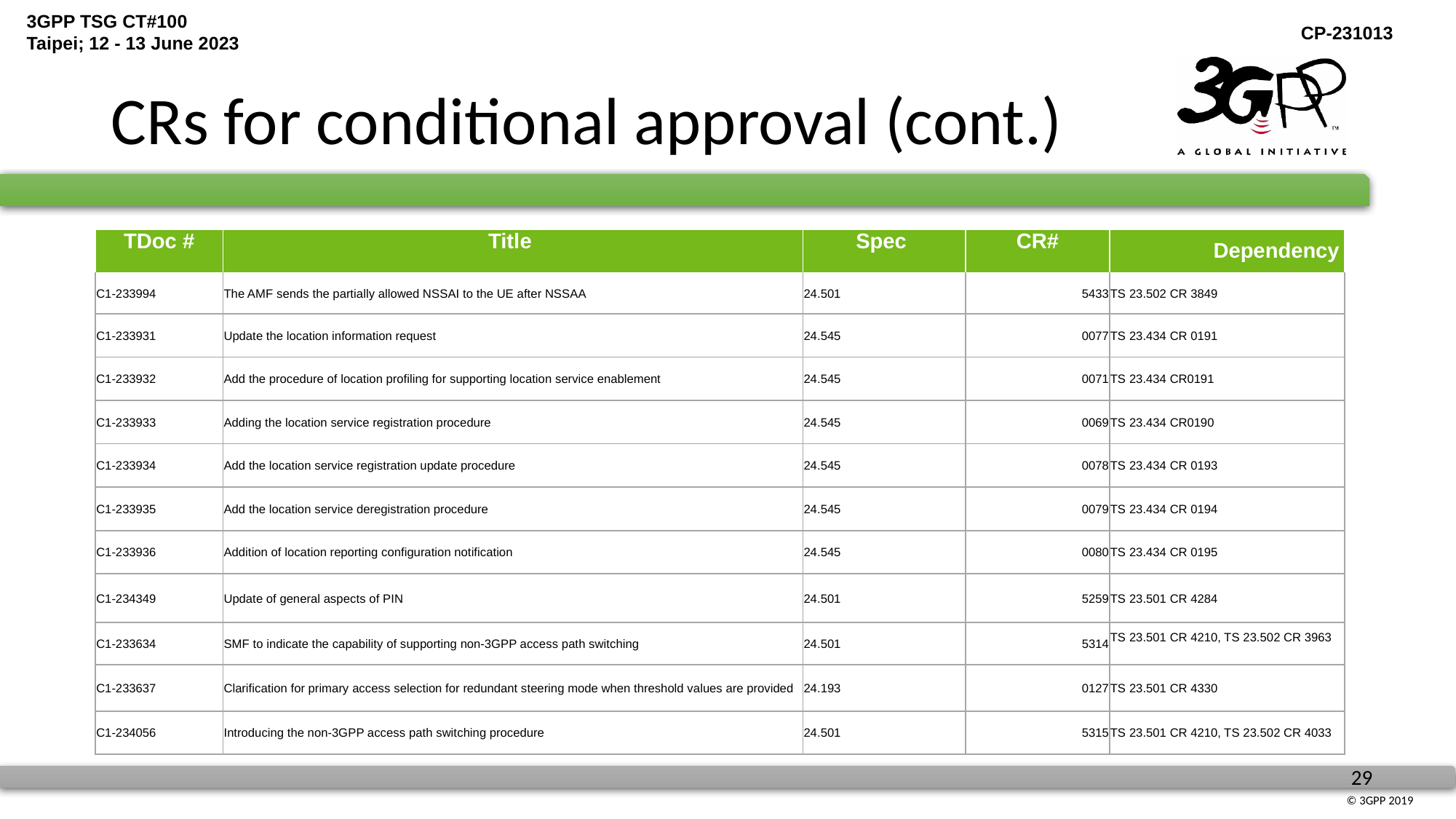

# CRs for conditional approval (cont.)
| TDoc # | Title | Spec | CR# | Dependency |
| --- | --- | --- | --- | --- |
| C1-233994 | The AMF sends the partially allowed NSSAI to the UE after NSSAA | 24.501 | 5433 | TS 23.502 CR 3849 |
| C1-233931 | Update the location information request | 24.545 | 0077 | TS 23.434 CR 0191 |
| C1-233932 | Add the procedure of location profiling for supporting location service enablement | 24.545 | 0071 | TS 23.434 CR0191 |
| C1-233933 | Adding the location service registration procedure | 24.545 | 0069 | TS 23.434 CR0190 |
| C1-233934 | Add the location service registration update procedure | 24.545 | 0078 | TS 23.434 CR 0193 |
| C1-233935 | Add the location service deregistration procedure | 24.545 | 0079 | TS 23.434 CR 0194 |
| C1-233936 | Addition of location reporting configuration notification | 24.545 | 0080 | TS 23.434 CR 0195 |
| C1-234349 | Update of general aspects of PIN | 24.501 | 5259 | TS 23.501 CR 4284 |
| C1-233634 | SMF to indicate the capability of supporting non-3GPP access path switching | 24.501 | 5314 | TS 23.501 CR 4210, TS 23.502 CR 3963 |
| C1-233637 | Clarification for primary access selection for redundant steering mode when threshold values are provided | 24.193 | 0127 | TS 23.501 CR 4330 |
| C1-234056 | Introducing the non-3GPP access path switching procedure | 24.501 | 5315 | TS 23.501 CR 4210, TS 23.502 CR 4033 |